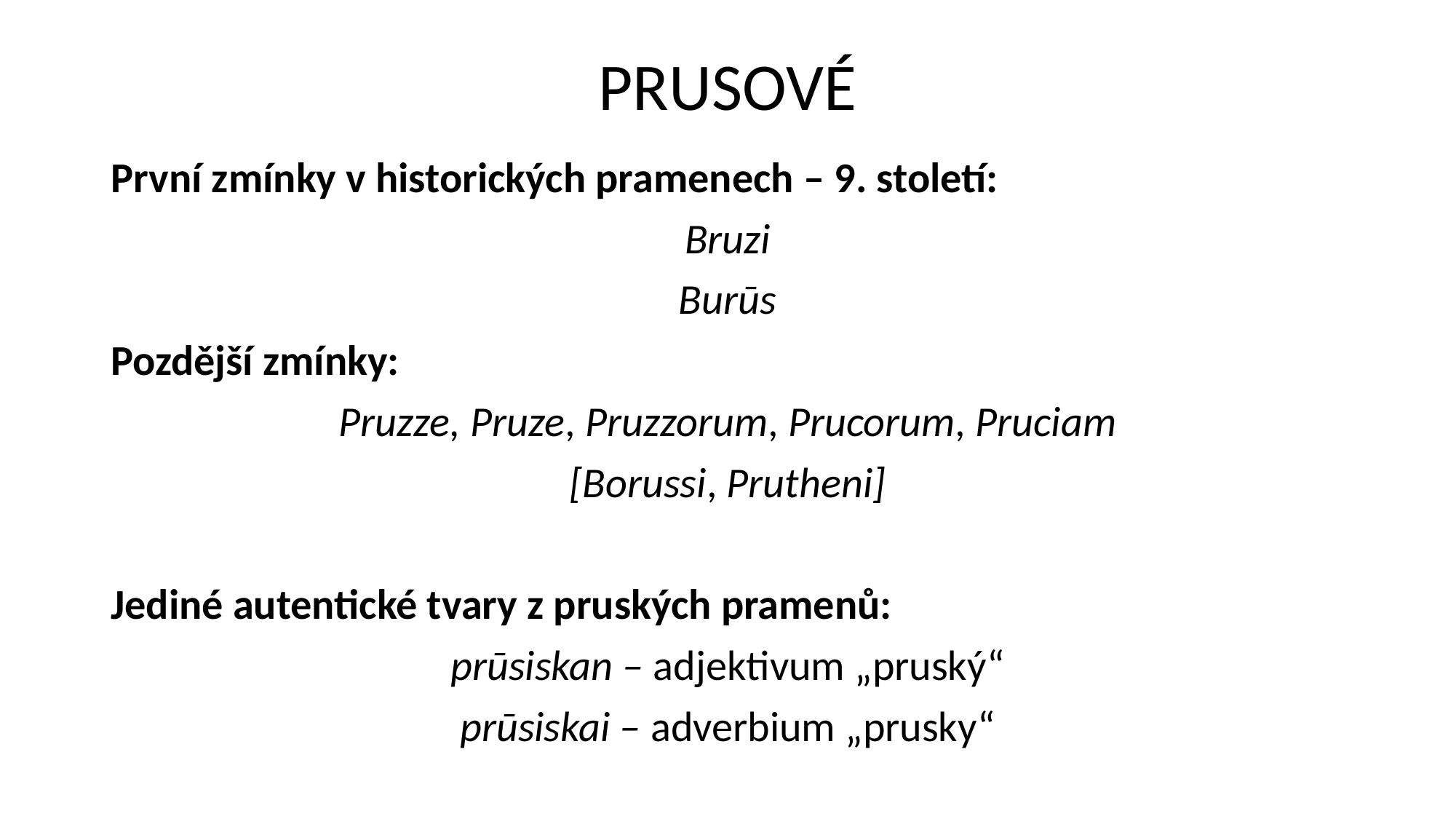

# PRUSOVÉ
První zmínky v historických pramenech – 9. století:
Bruzi
Burūs
Pozdější zmínky:
Pruzze, Pruze, Pruzzorum, Prucorum, Pruciam
[Borussi, Prutheni]

Jediné autentické tvary z pruských pramenů:
prūsiskan – adjektivum „pruský“
prūsiskai – adverbium „prusky“